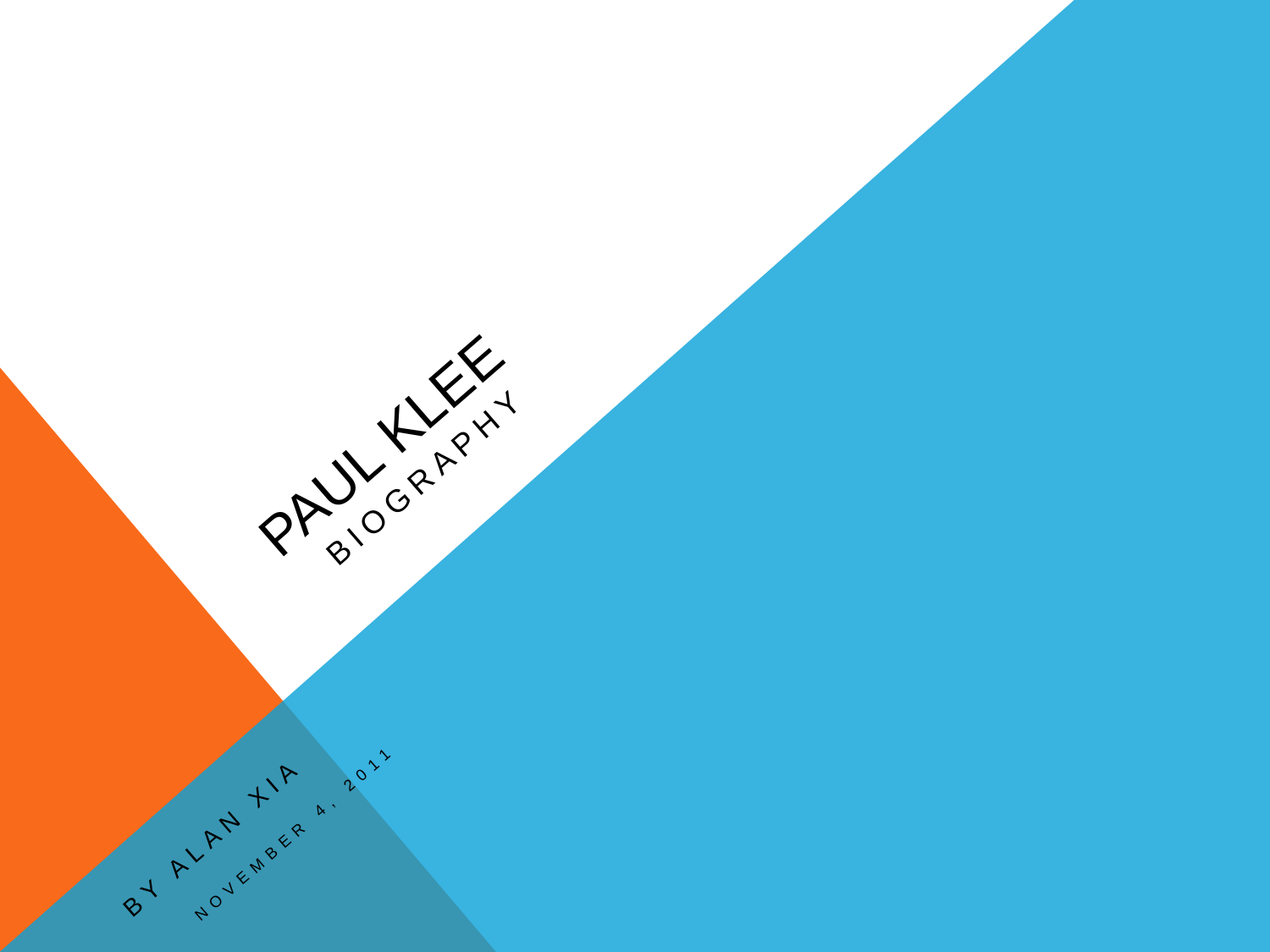

# Paul KleE
biography
NOVEMBER 4, 2011
By alan xIA